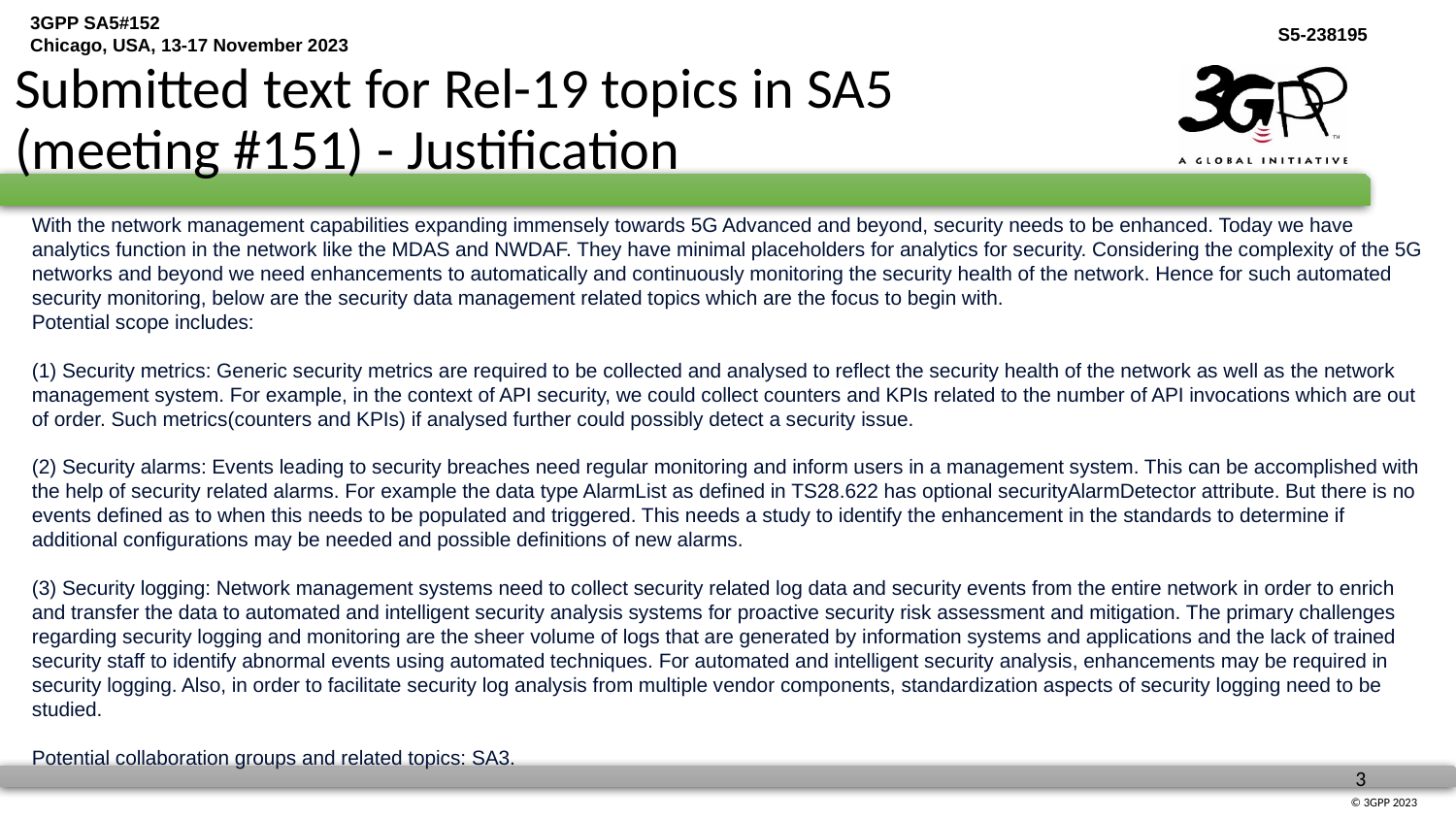

# Submitted text for Rel-19 topics in SA5 (meeting #151) - Justification
With the network management capabilities expanding immensely towards 5G Advanced and beyond, security needs to be enhanced. Today we have analytics function in the network like the MDAS and NWDAF. They have minimal placeholders for analytics for security. Considering the complexity of the 5G networks and beyond we need enhancements to automatically and continuously monitoring the security health of the network. Hence for such automated security monitoring, below are the security data management related topics which are the focus to begin with.
Potential scope includes:

(1) Security metrics: Generic security metrics are required to be collected and analysed to reflect the security health of the network as well as the network management system. For example, in the context of API security, we could collect counters and KPIs related to the number of API invocations which are out of order. Such metrics(counters and KPIs) if analysed further could possibly detect a security issue.

(2) Security alarms: Events leading to security breaches need regular monitoring and inform users in a management system. This can be accomplished with the help of security related alarms. For example the data type AlarmList as defined in TS28.622 has optional securityAlarmDetector attribute. But there is no events defined as to when this needs to be populated and triggered. This needs a study to identify the enhancement in the standards to determine if additional configurations may be needed and possible definitions of new alarms.

(3) Security logging: Network management systems need to collect security related log data and security events from the entire network in order to enrich and transfer the data to automated and intelligent security analysis systems for proactive security risk assessment and mitigation. The primary challenges regarding security logging and monitoring are the sheer volume of logs that are generated by information systems and applications and the lack of trained security staff to identify abnormal events using automated techniques. For automated and intelligent security analysis, enhancements may be required in security logging. Also, in order to facilitate security log analysis from multiple vendor components, standardization aspects of security logging need to be studied.

Potential collaboration groups and related topics: SA3.